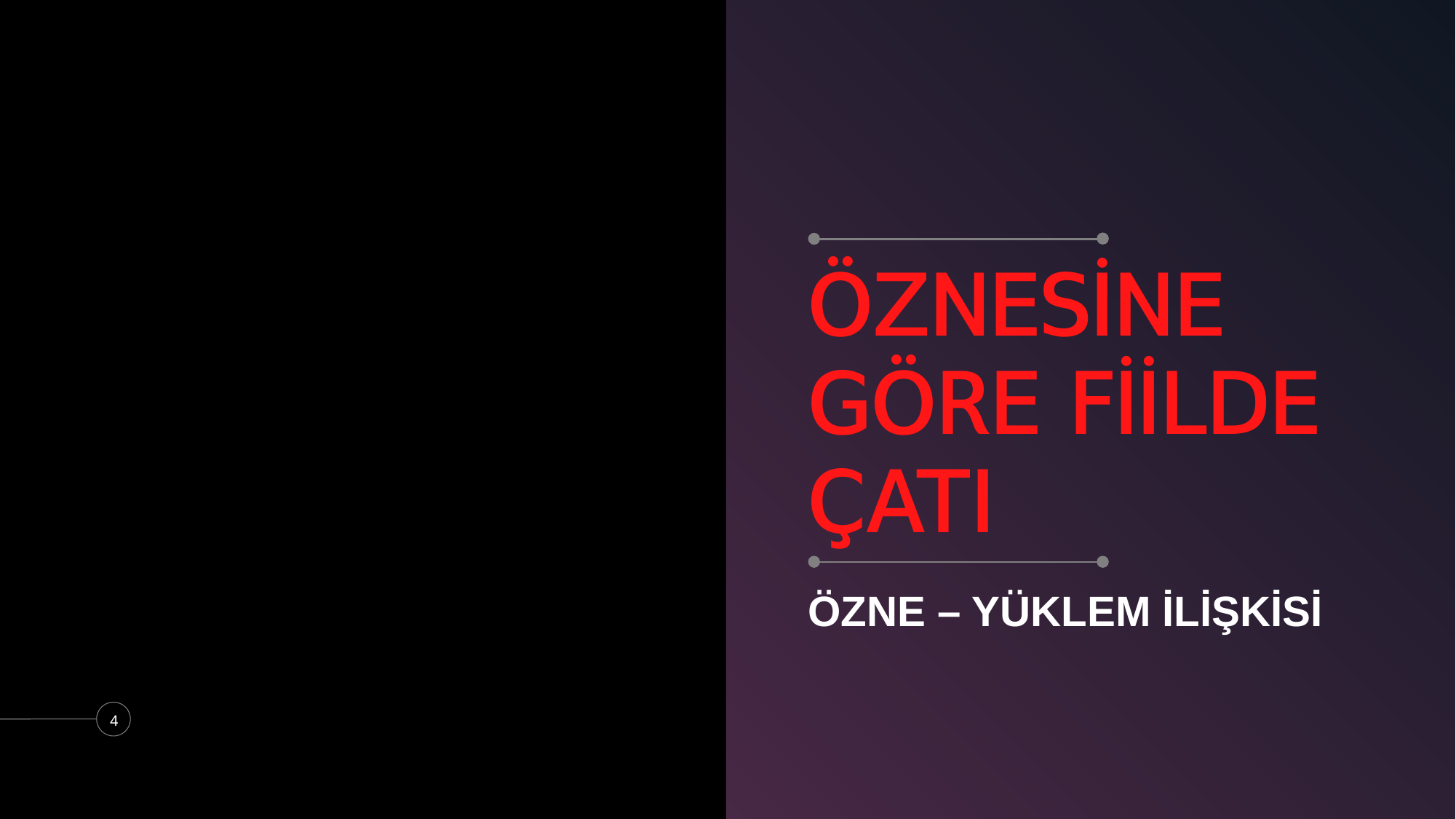

# ÖZNESİNE GÖRE FİİLDE ÇATI
ÖZNE – YÜKLEM İLİŞKİSİ
4